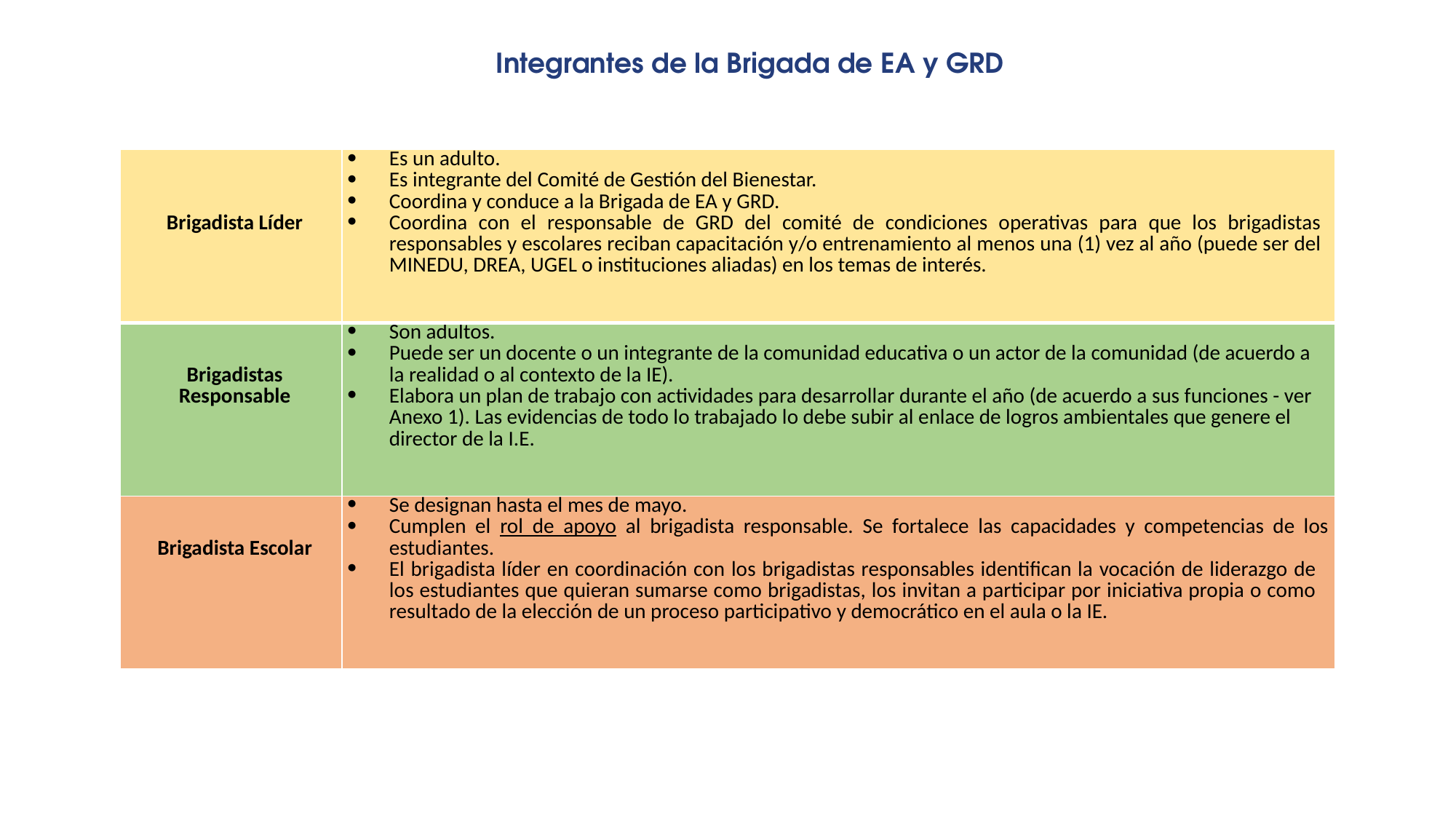

Integrantes de la Brigada de EA y GRD
| Brigadista Líder | Es un adulto. Es integrante del Comité de Gestión del Bienestar. Coordina y conduce a la Brigada de EA y GRD. Coordina con el responsable de GRD del comité de condiciones operativas para que los brigadistas responsables y escolares reciban capacitación y/o entrenamiento al menos una (1) vez al año (puede ser del MINEDU, DREA, UGEL o instituciones aliadas) en los temas de interés. |
| --- | --- |
| Brigadistas Responsable | Son adultos. Puede ser un docente o un integrante de la comunidad educativa o un actor de la comunidad (de acuerdo a la realidad o al contexto de la IE). Elabora un plan de trabajo con actividades para desarrollar durante el año (de acuerdo a sus funciones - ver Anexo 1). Las evidencias de todo lo trabajado lo debe subir al enlace de logros ambientales que genere el director de la I.E. |
| Brigadista Escolar | Se designan hasta el mes de mayo. Cumplen el rol de apoyo al brigadista responsable. Se fortalece las capacidades y competencias de los estudiantes. El brigadista líder en coordinación con los brigadistas responsables identifican la vocación de liderazgo de los estudiantes que quieran sumarse como brigadistas, los invitan a participar por iniciativa propia o como resultado de la elección de un proceso participativo y democrático en el aula o la IE. |